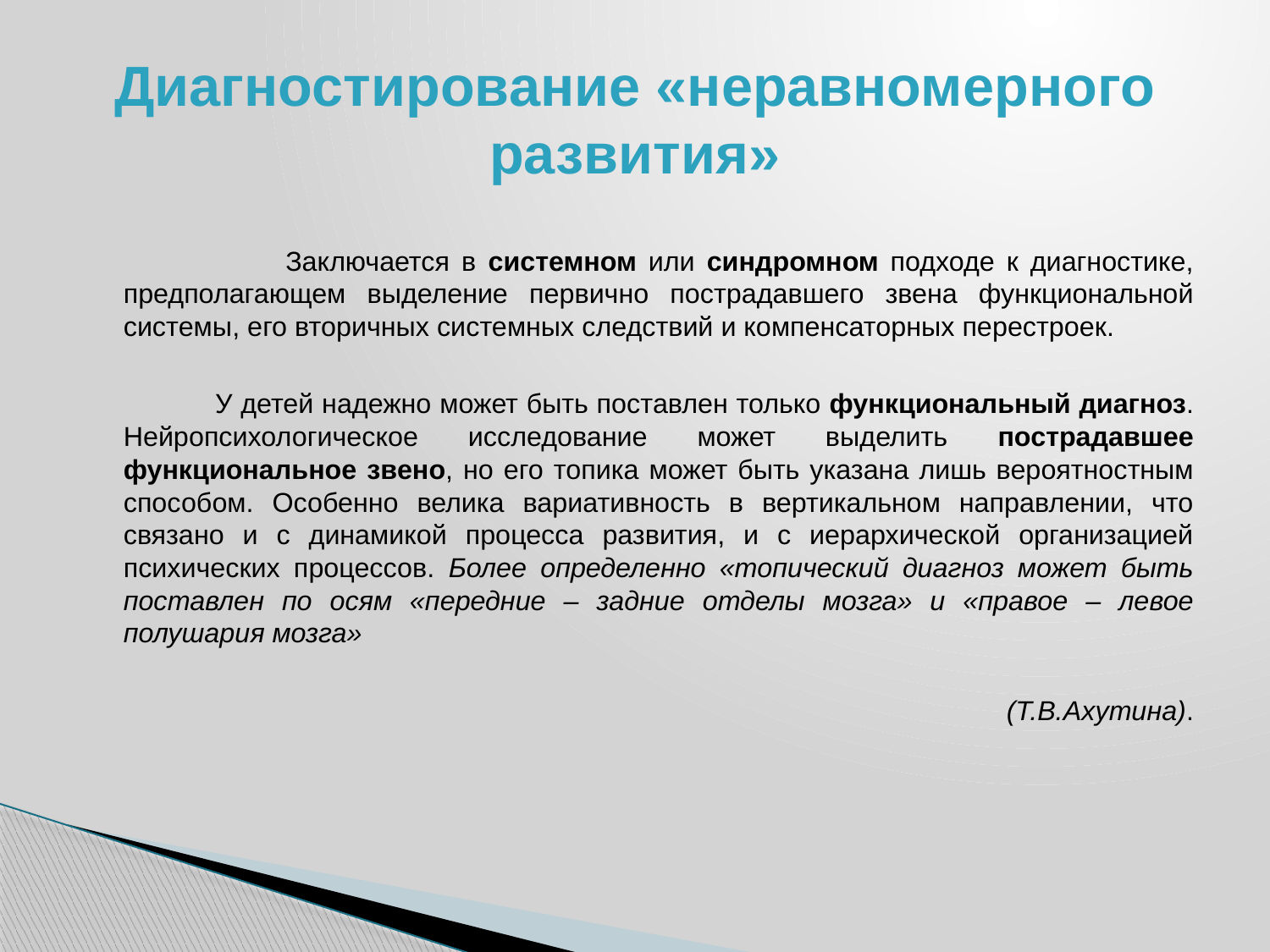

# Диагностирование «неравномерного развития»

                   Заключается в системном или синдромном подходе к диагностике, предполагающем выделение первично пострадавшего звена функциональной системы, его вторичных системных следствий и компенсаторных перестроек.

               У детей надежно может быть поставлен только функциональный диагноз. Нейропсихологическое исследование может выделить пострадавшее функциональное звено, но его топика может быть указана лишь вероятностным способом. Особенно велика вариативность в вертикальном направлении, что связано и с динамикой процесса развития, и с иерархической организацией психических процессов. Более определенно «топический диагноз может быть поставлен по осям «передние – задние отделы мозга» и «правое – левое полушария мозга»

(Т.В.Ахутина).